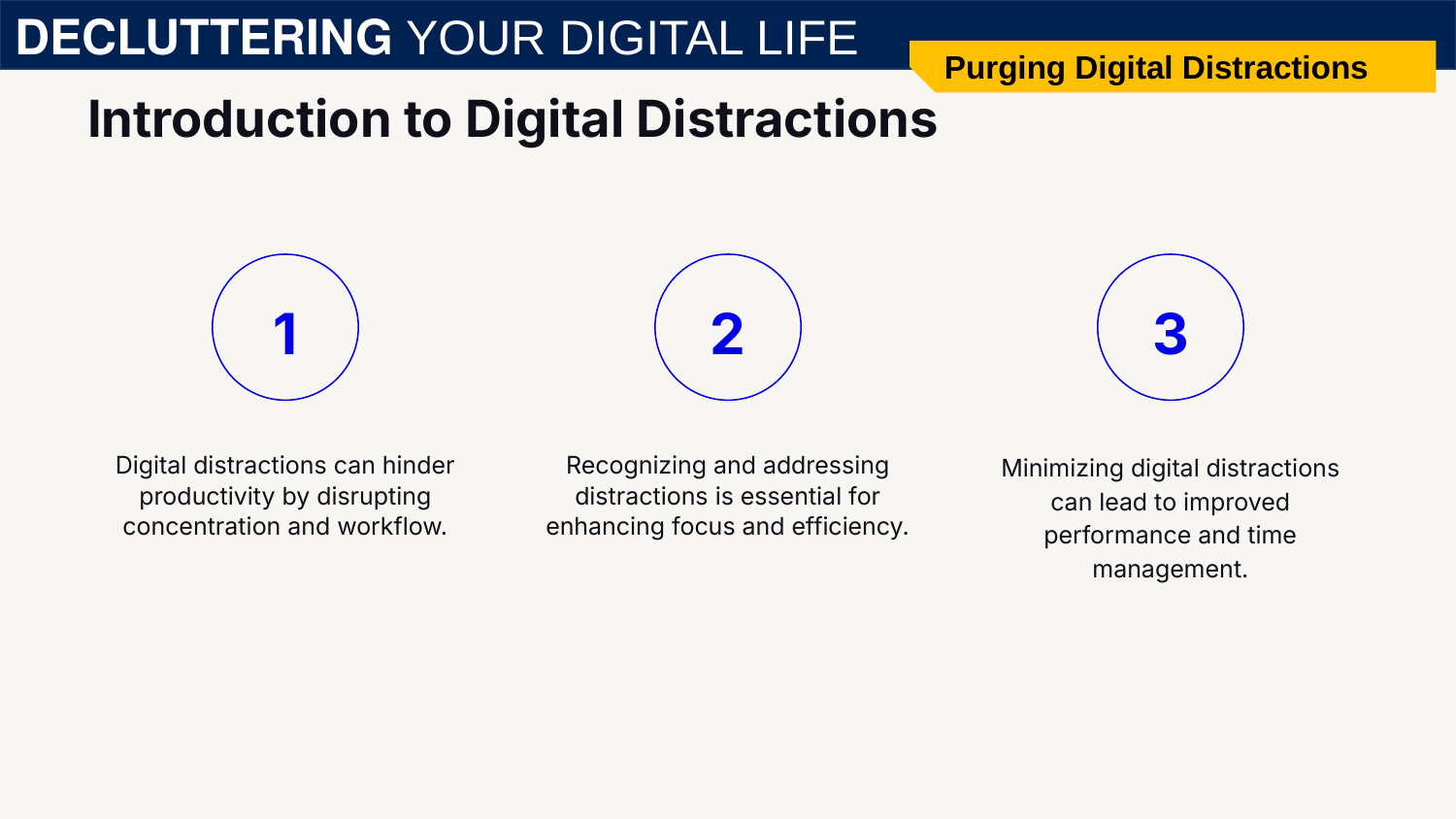

DECLUTTERING YOUR DIGITAL LIFE
Purging Digital Distractions

# Introduction to Digital Distractions
1
2
3
Digital distractions can hinder productivity by disrupting concentration and workflow.
Recognizing and addressing distractions is essential for enhancing focus and efficiency.
Minimizing digital distractions can lead to improved performance and time management.